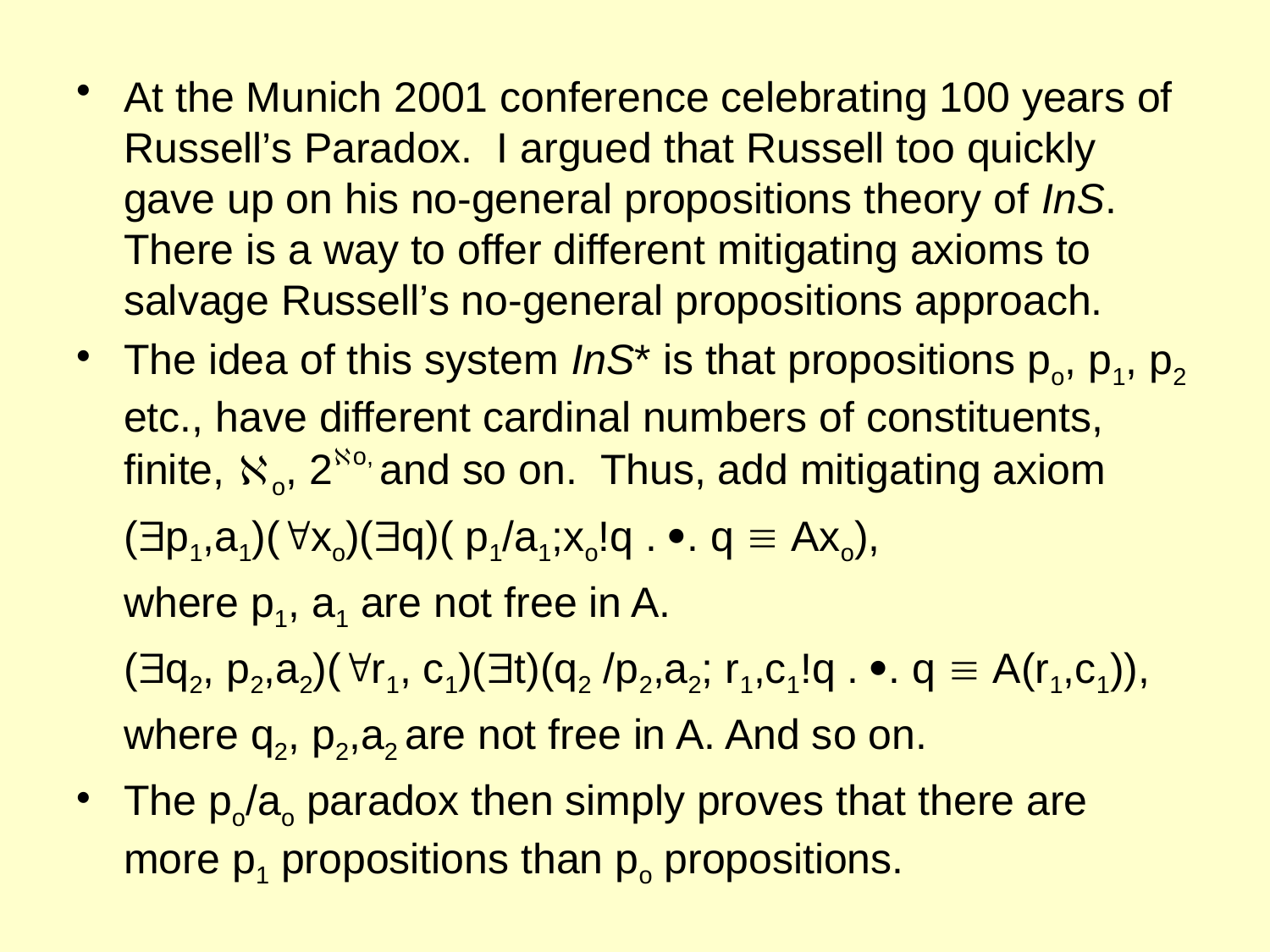

At the Munich 2001 conference celebrating 100 years of Russell’s Paradox.  I argued that Russell too quickly gave up on his no-general propositions theory of InS. There is a way to offer different mitigating axioms to salvage Russell’s no-general propositions approach.
The idea of this system InS* is that propositions po, p1, p2 etc., have different cardinal numbers of constituents, finite, ℵo, 2ℵo, and so on.  Thus, add mitigating axiom
	(∃p1,a1)(∀xo)(∃q)( p1/a1;xo!q . •. q ≡ Axo),
	where p1, a1 are not free in A.
	(∃q2, p2,a2)(∀r1, c1)(∃t)(q2 /p2,a2; r1,c1!q . •. q ≡ A(r1,c1)),
	where q2, p2,a2 are not free in A. And so on.
The po/ao paradox then simply proves that there are more p1 propositions than po propositions.